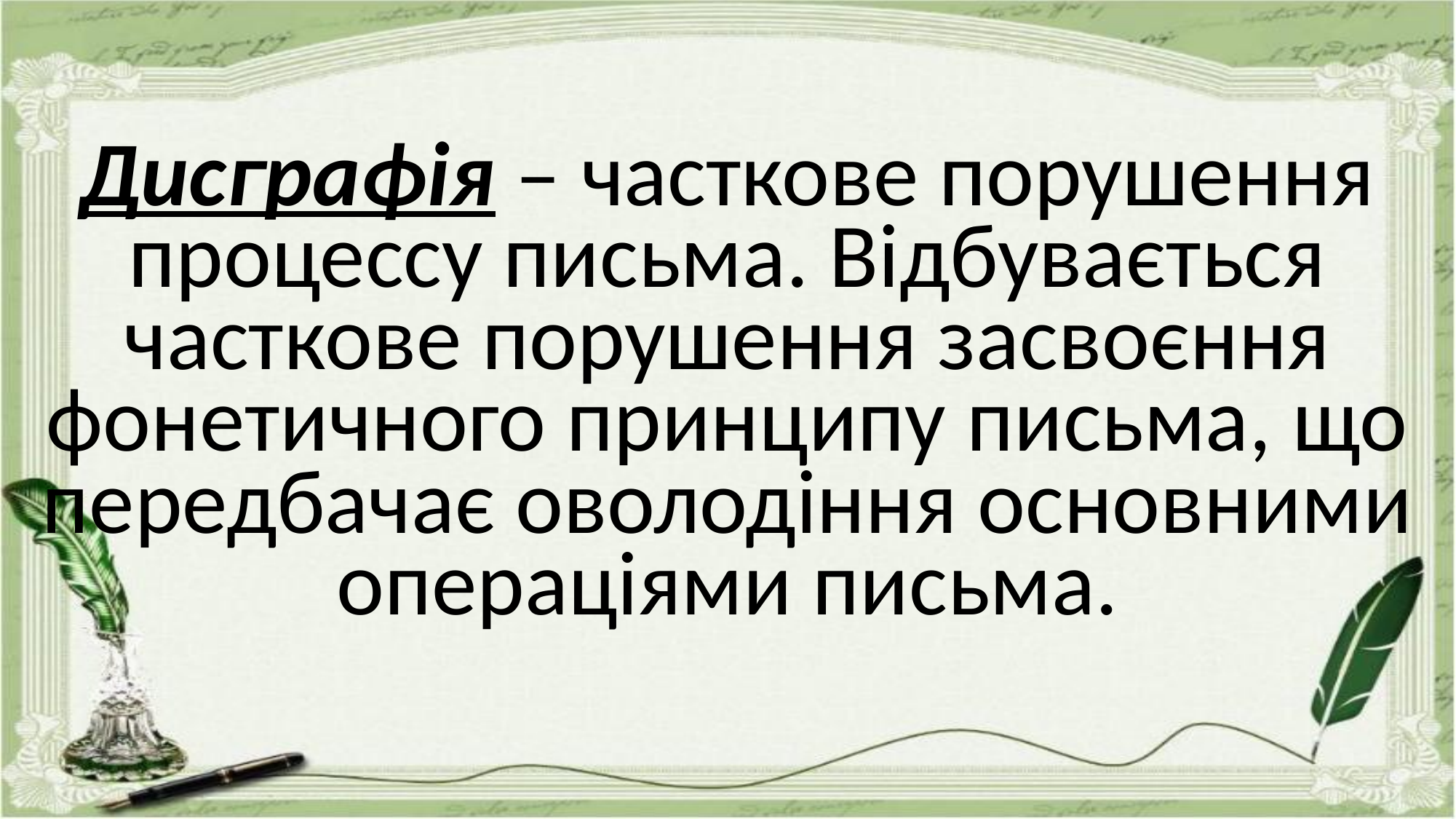

Дисграфія – часткове порушення процессу письма. Відбувається часткове порушення засвоєння фонетичного принципу письма, що передбачає оволодіння основними операціями письма.